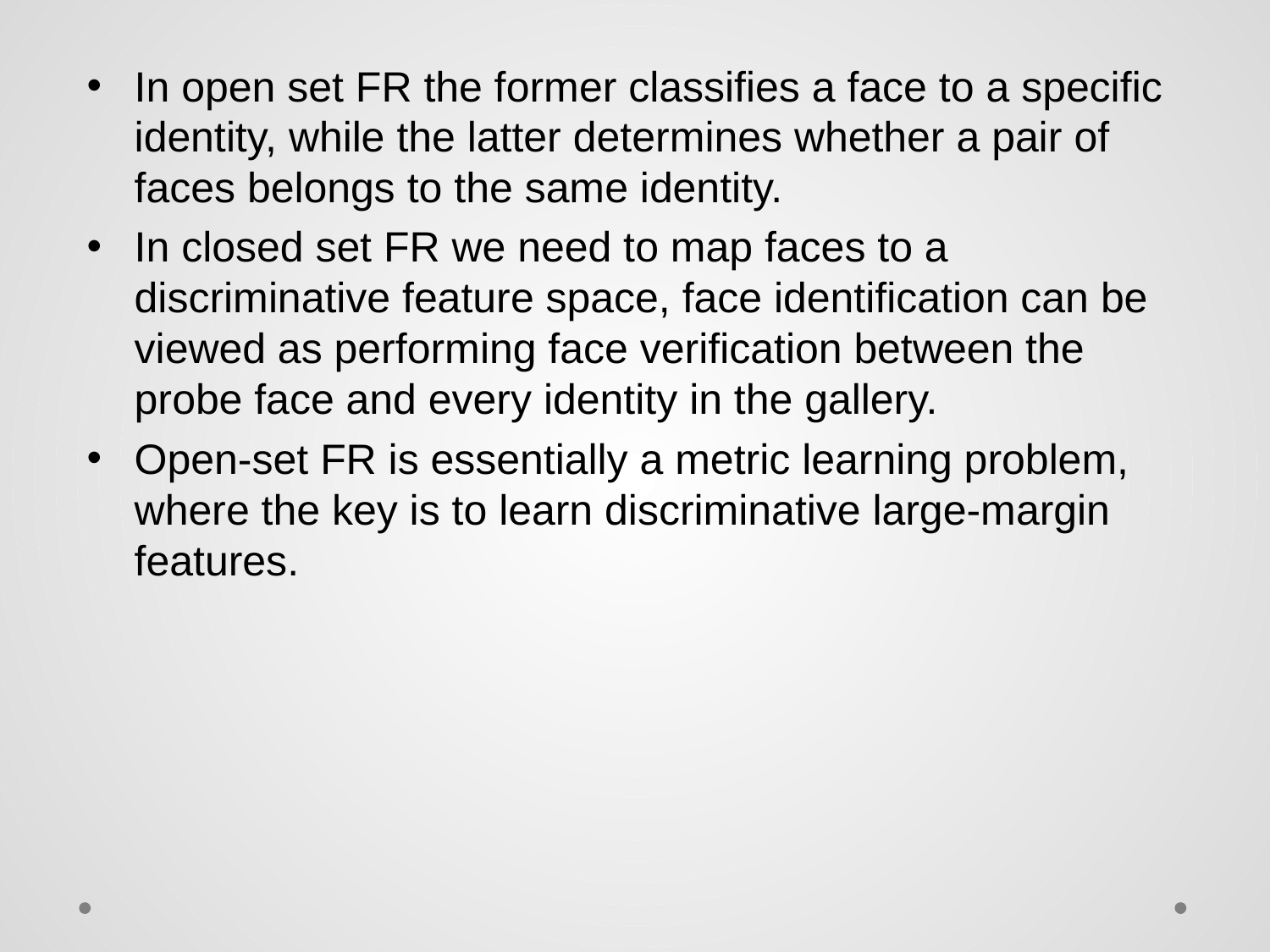

In open set FR the former classiﬁes a face to a speciﬁc identity, while the latter determines whether a pair of faces belongs to the same identity.
In closed set FR we need to map faces to a discriminative feature space, face identiﬁcation can be viewed as performing face veriﬁcation between the probe face and every identity in the gallery.
Open-set FR is essentially a metric learning problem, where the key is to learn discriminative large-margin features.